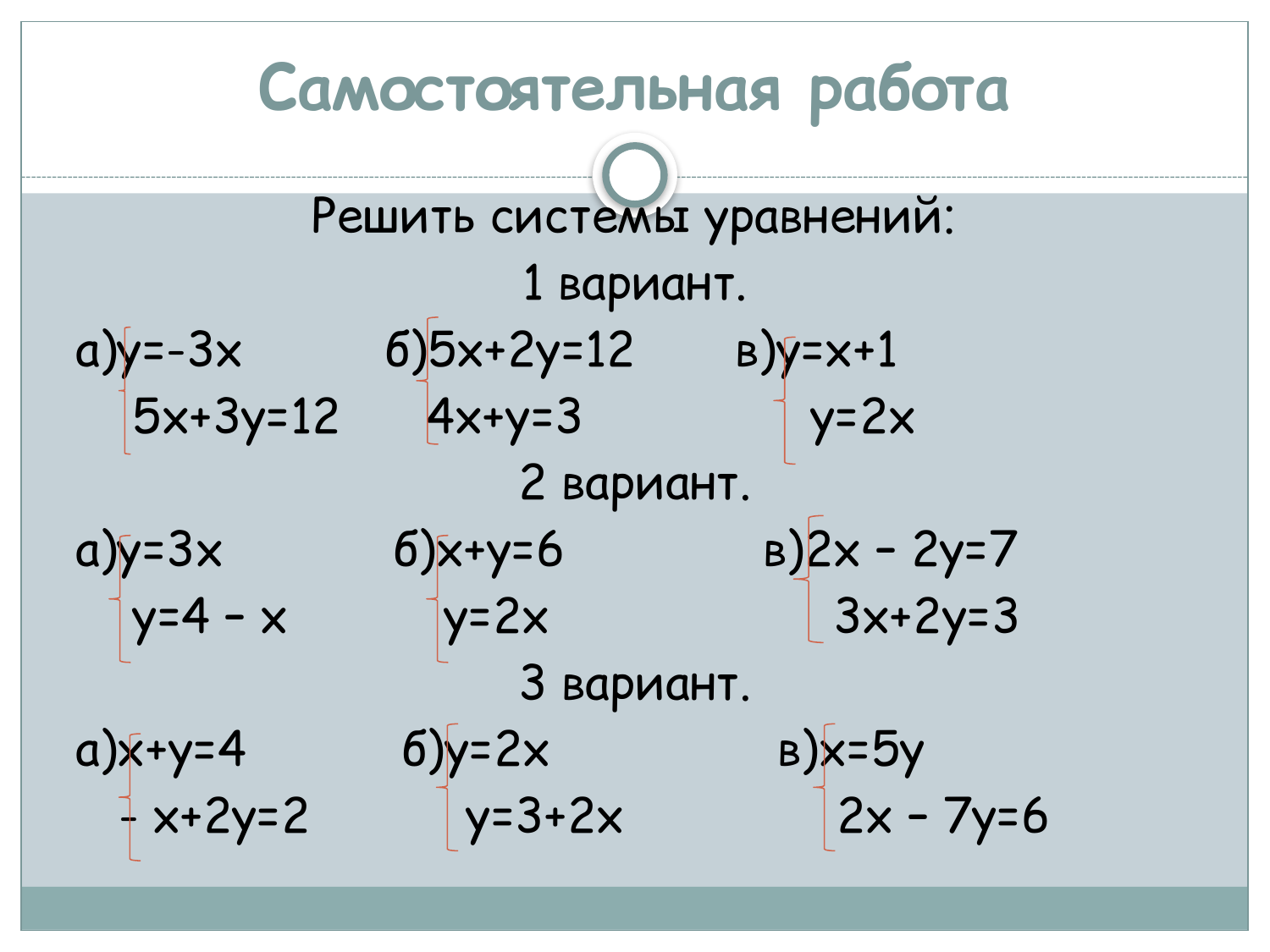

# Самостоятельная работа
Решить системы уравнений:
1 вариант.
а)у=-3х          б)5х+2у=12       в)у=х+1
    5х+3у=12      4х+у=3                у=2х
2 вариант.
а)у=3х            б)х+у=6              в)2х – 2у=7
    у=4 – х           у=2х                    3х+2у=3
3 вариант.
а)х+у=4           б)у=2х                в)х=5у
   - х+2у=2           у=3+2х               2х – 7у=6